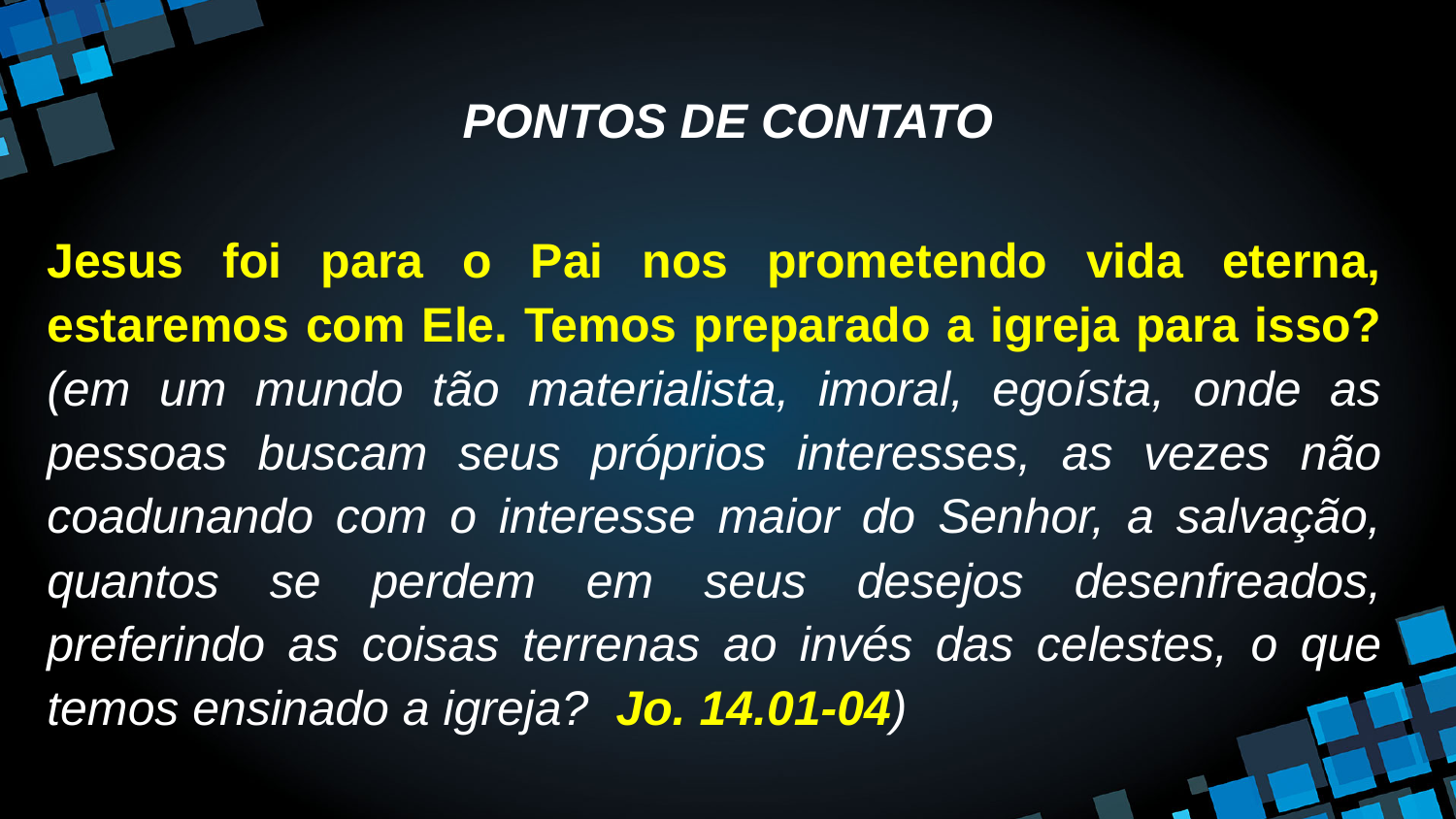

# PONTOS DE CONTATO
Jesus foi para o Pai nos prometendo vida eterna, estaremos com Ele. Temos preparado a igreja para isso? (em um mundo tão materialista, imoral, egoísta, onde as pessoas buscam seus próprios interesses, as vezes não coadunando com o interesse maior do Senhor, a salvação, quantos se perdem em seus desejos desenfreados, preferindo as coisas terrenas ao invés das celestes, o que temos ensinado a igreja?  Jo. 14.01-04)